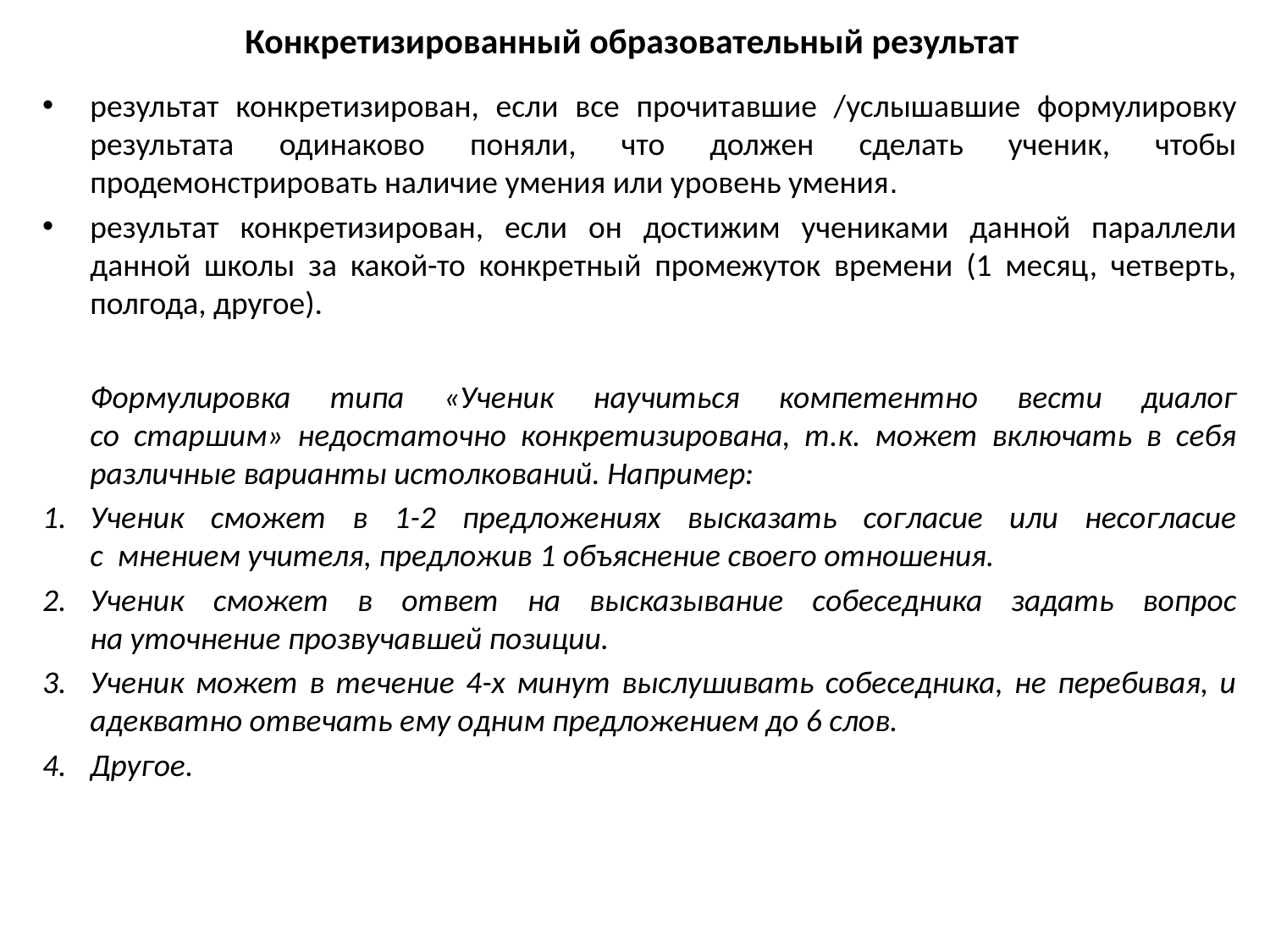

# Конкретизированный образовательный результат
результат конкретизирован, если все прочитавшие /услышавшие формулировку результата одинаково поняли, что должен сделать ученик, чтобы продемонстрировать наличие умения или уровень умения.
результат конкретизирован, если он достижим учениками данной параллели данной школы за какой-то конкретный промежуток времени (1 месяц, четверть, полгода, другое).

	Формулировка типа «Ученик научиться компетентно вести диалог
со старшим» недостаточно конкретизирована, т.к. может включать в себя различные варианты истолкований. Например:
Ученик сможет в 1-2 предложениях высказать согласие или несогласие
с  мнением учителя, предложив 1 объяснение своего отношения.
Ученик сможет в ответ на высказывание собеседника задать вопрос
на уточнение прозвучавшей позиции.
Ученик может в течение 4-х минут выслушивать собеседника, не перебивая, и адекватно отвечать ему одним предложением до 6 слов.
Другое.